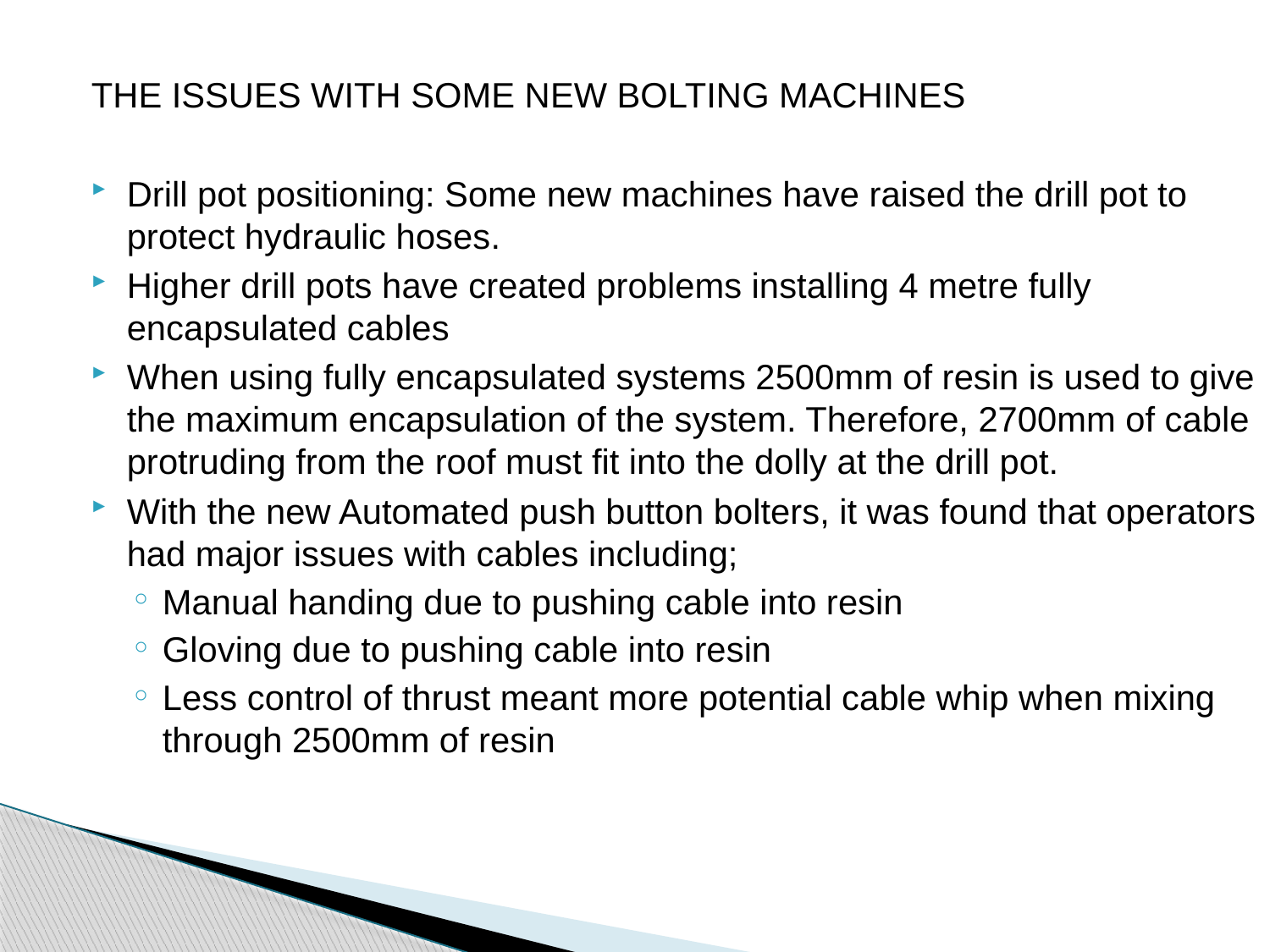

THE ISSUES WITH SOME NEW BOLTING MACHINES

Drill pot positioning: Some new machines have raised the drill pot to protect hydraulic hoses.
Higher drill pots have created problems installing 4 metre fully encapsulated cables
When using fully encapsulated systems 2500mm of resin is used to give the maximum encapsulation of the system. Therefore, 2700mm of cable protruding from the roof must fit into the dolly at the drill pot.
With the new Automated push button bolters, it was found that operators had major issues with cables including;
Manual handing due to pushing cable into resin
Gloving due to pushing cable into resin
Less control of thrust meant more potential cable whip when mixing through 2500mm of resin